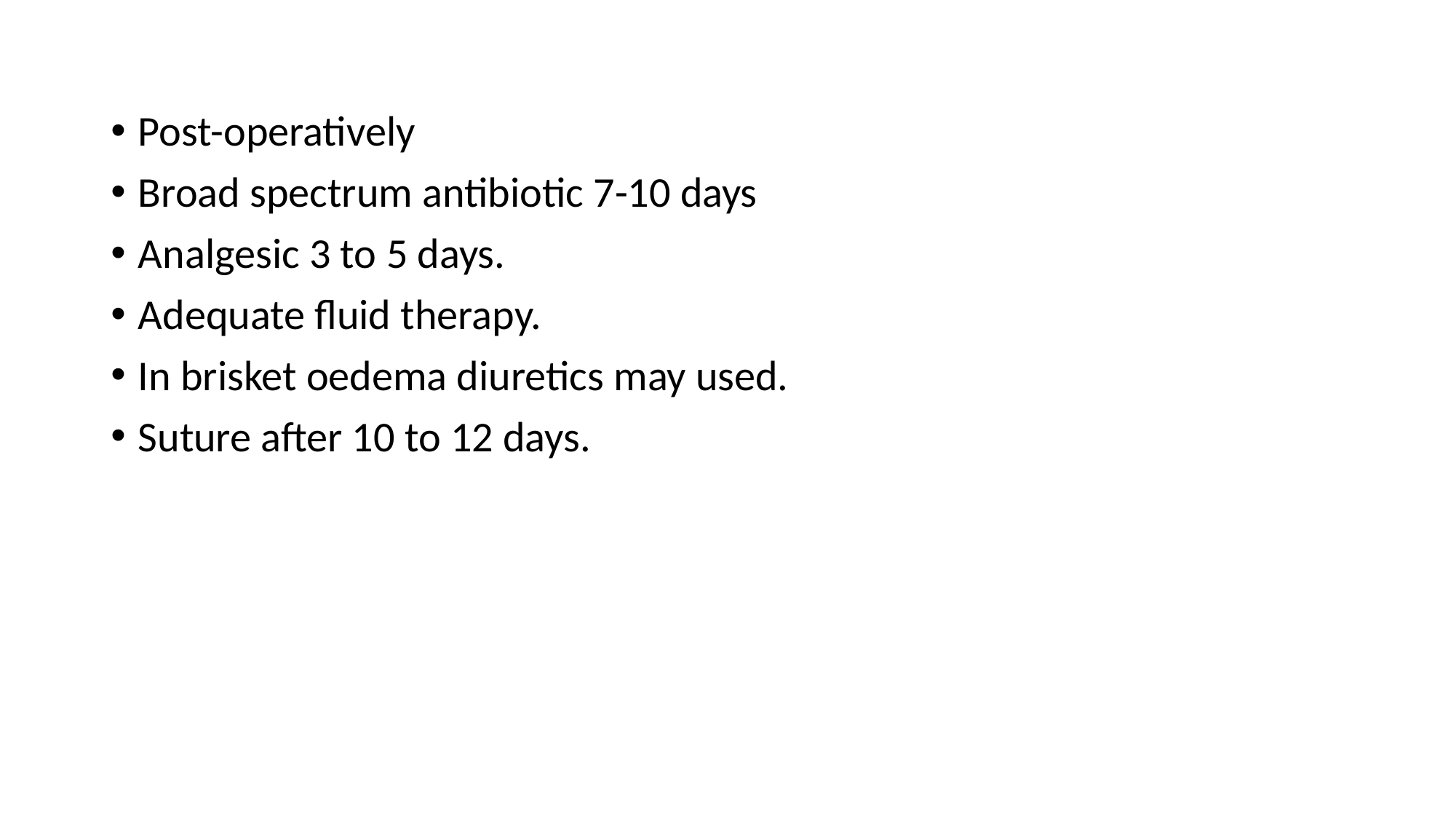

Post-operatively
Broad spectrum antibiotic 7-10 days
Analgesic 3 to 5 days.
Adequate fluid therapy.
In brisket oedema diuretics may used.
Suture after 10 to 12 days.